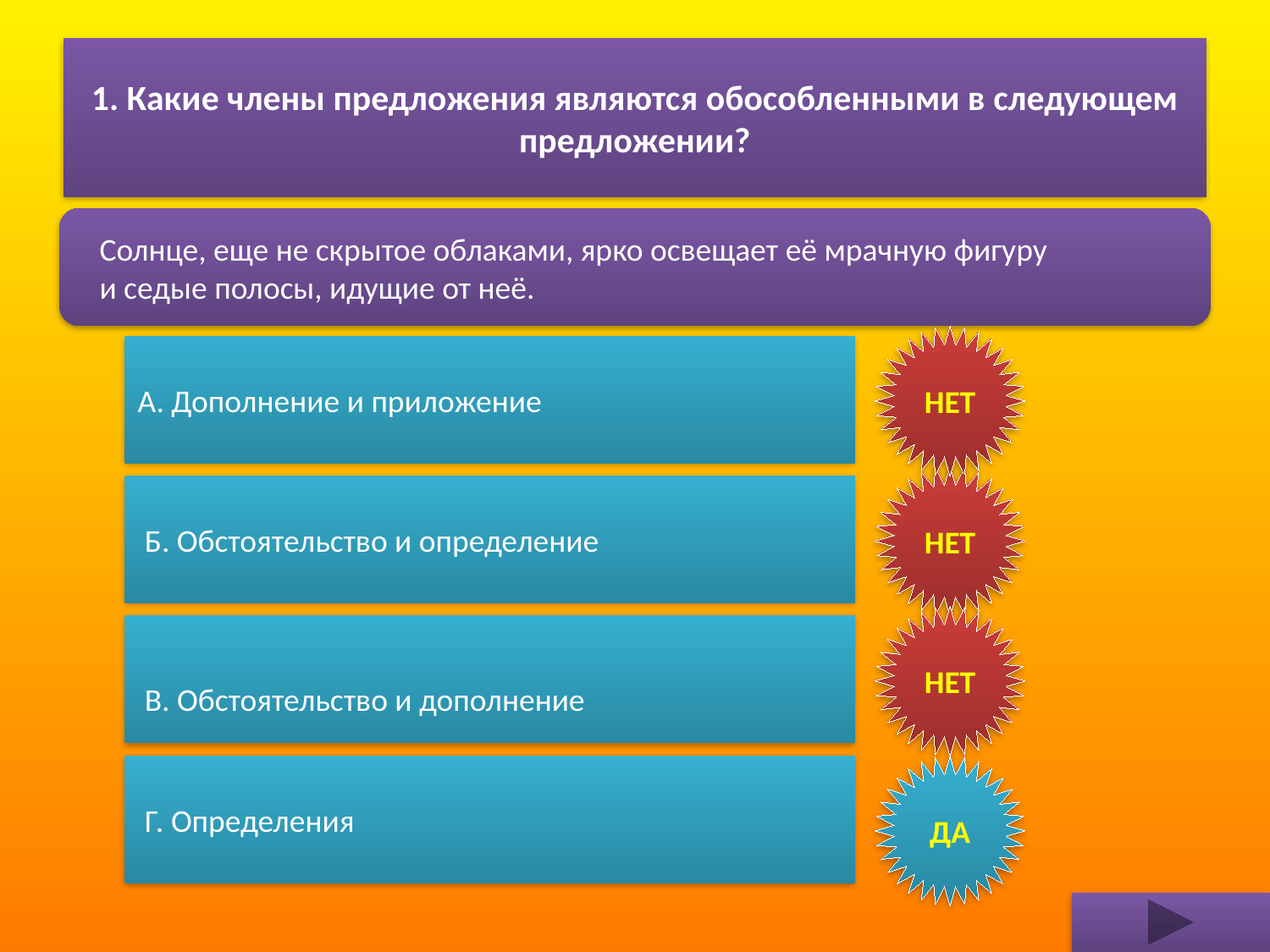

# 1. Какие члены предложения являются обособленными в следующем предложении?

   Солнце, еще не скрытое облаками, ярко освещает её мрачную фигуру
   и седые полосы, идущие от неё.
НЕТ
А. Дополнение и приложение
НЕТ
 Б. Обстоятельство и определение
НЕТ

 В. Обстоятельство и дополнение
 Г. Определения
ДА